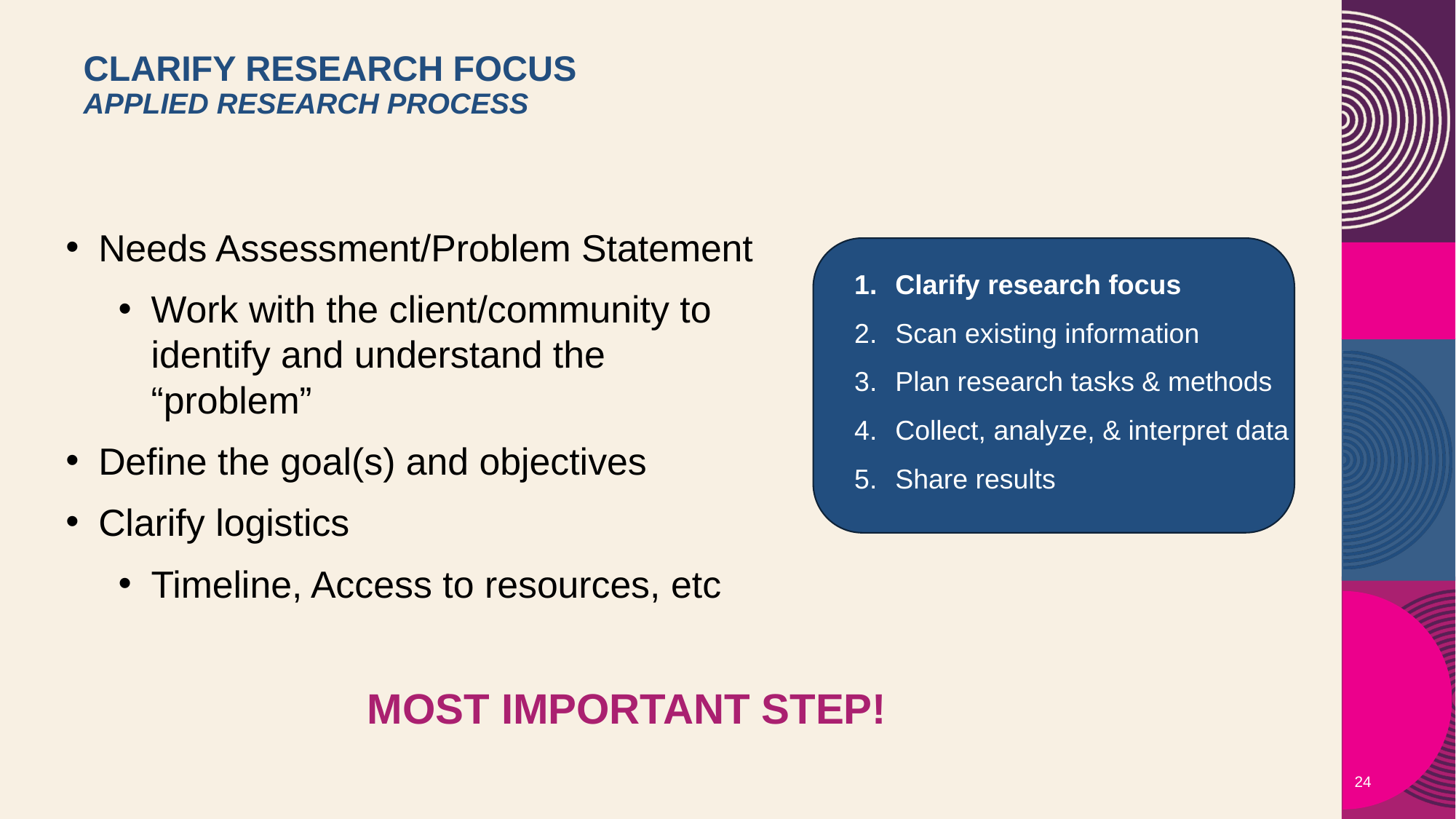

# Clarify Research Focus Applied Research Process
Needs Assessment/Problem Statement
Work with the client/community to identify and understand the “problem”
Define the goal(s) and objectives
Clarify logistics
Timeline, Access to resources, etc

Clarify research focus
Scan existing information
Plan research tasks & methods
Collect, analyze, & interpret data
Share results
MOST IMPORTANT STEP!
24